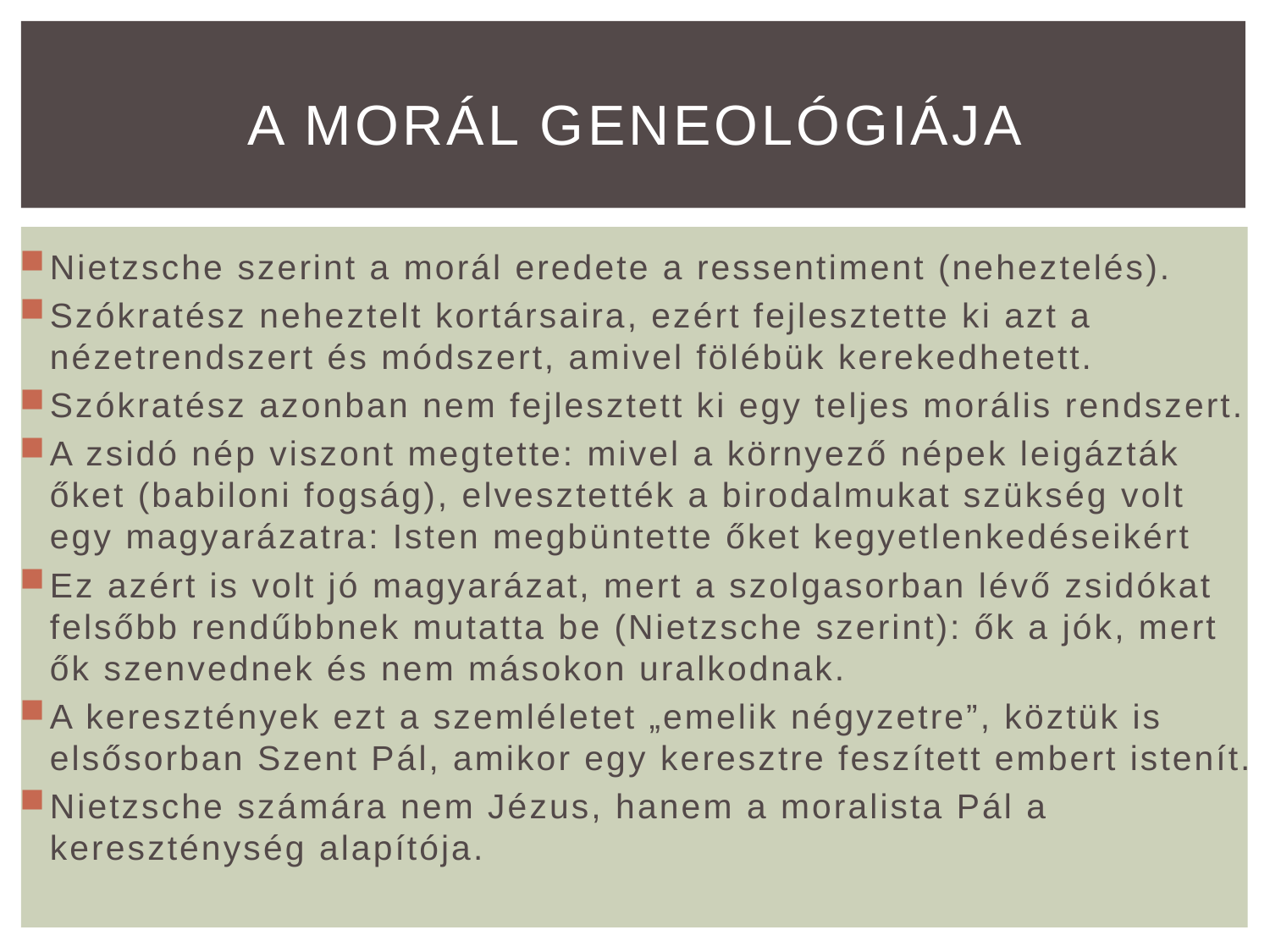

# A morál geneológiája
Nietzsche szerint a morál eredete a ressentiment (neheztelés).
Szókratész neheztelt kortársaira, ezért fejlesztette ki azt a nézetrendszert és módszert, amivel fölébük kerekedhetett.
Szókratész azonban nem fejlesztett ki egy teljes morális rendszert.
A zsidó nép viszont megtette: mivel a környező népek leigázták őket (babiloni fogság), elvesztették a birodalmukat szükség volt egy magyarázatra: Isten megbüntette őket kegyetlenkedéseikért
Ez azért is volt jó magyarázat, mert a szolgasorban lévő zsidókat felsőbb rendűbbnek mutatta be (Nietzsche szerint): ők a jók, mert ők szenvednek és nem másokon uralkodnak.
A keresztények ezt a szemléletet „emelik négyzetre”, köztük is elsősorban Szent Pál, amikor egy keresztre feszített embert istenít.
Nietzsche számára nem Jézus, hanem a moralista Pál a kereszténység alapítója.